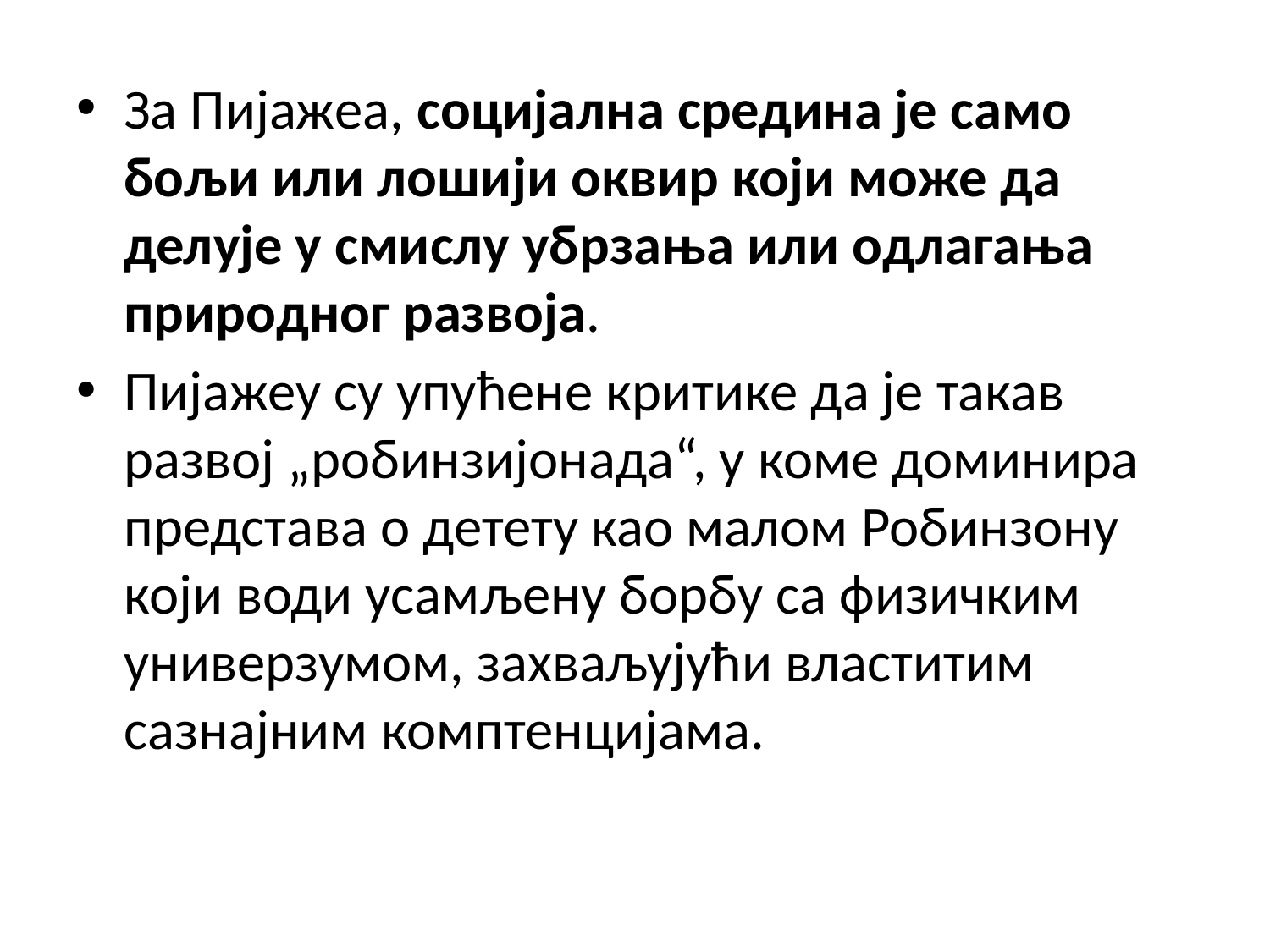

За Пијажеа, социјална средина је само бољи или лошији оквир који може да делује у смислу убрзања или одлагања природног развоја.
Пијажеу су упућене критике да је такав развој „робинзијонада“, у коме доминира представа о детету као малом Робинзону који води усамљену борбу са физичким универзумом, захваљујући властитим сазнајним комптенцијама.